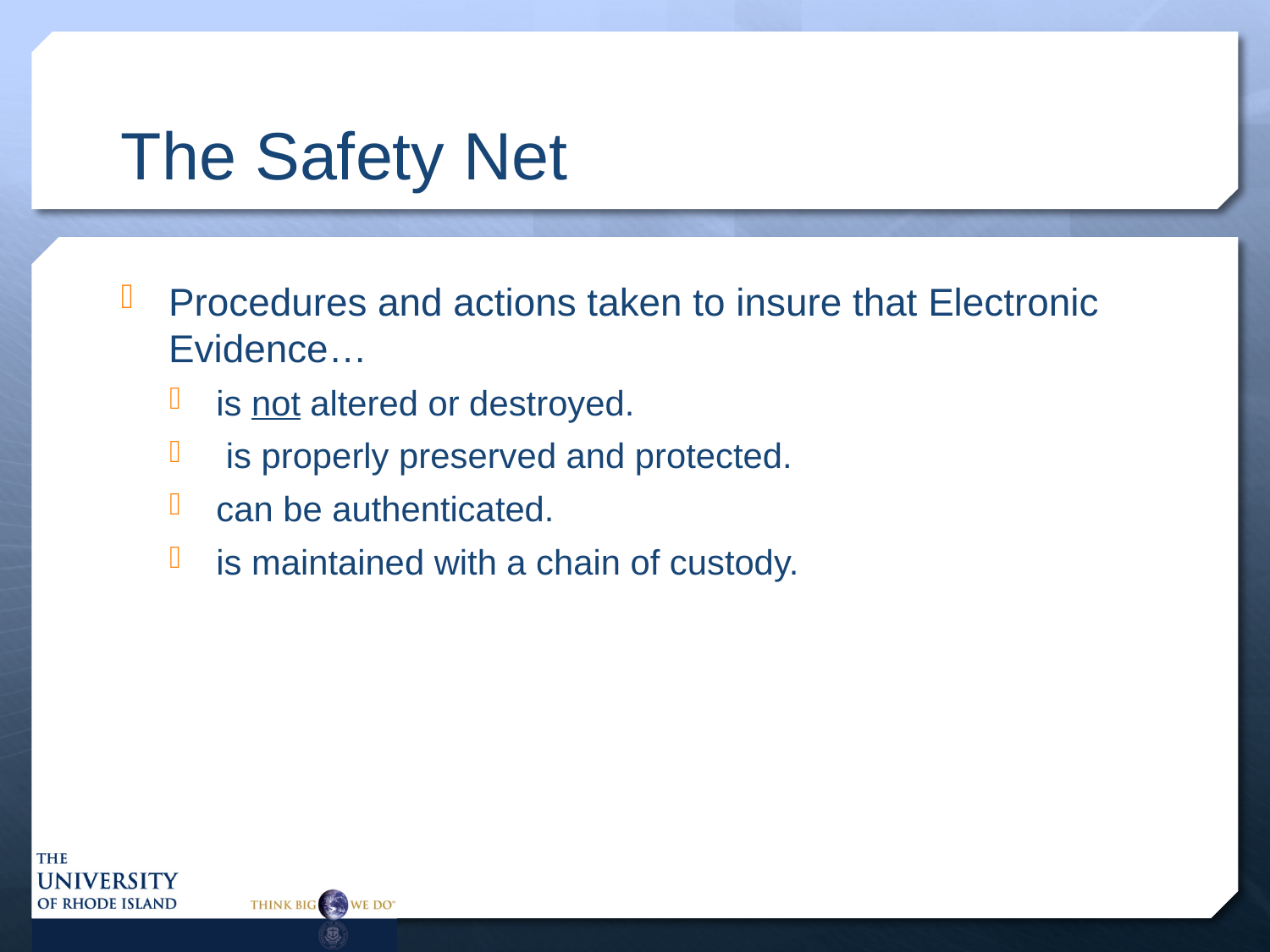

# The Safety Net
Procedures and actions taken to insure that Electronic Evidence…
is not altered or destroyed.
 is properly preserved and protected.
can be authenticated.
is maintained with a chain of custody.